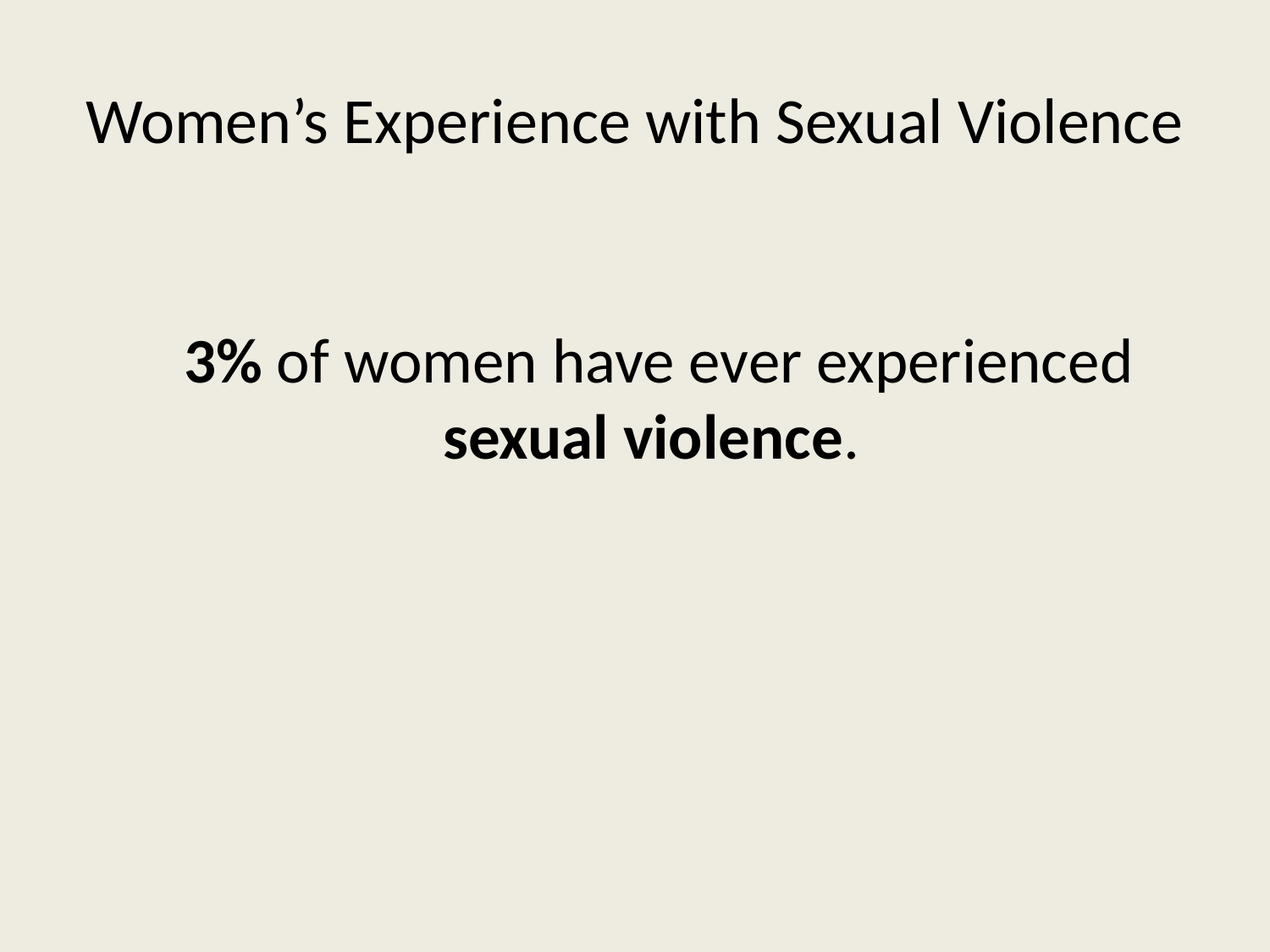

# Women’s Experience with Sexual Violence

	3% of women have ever experienced
sexual violence.